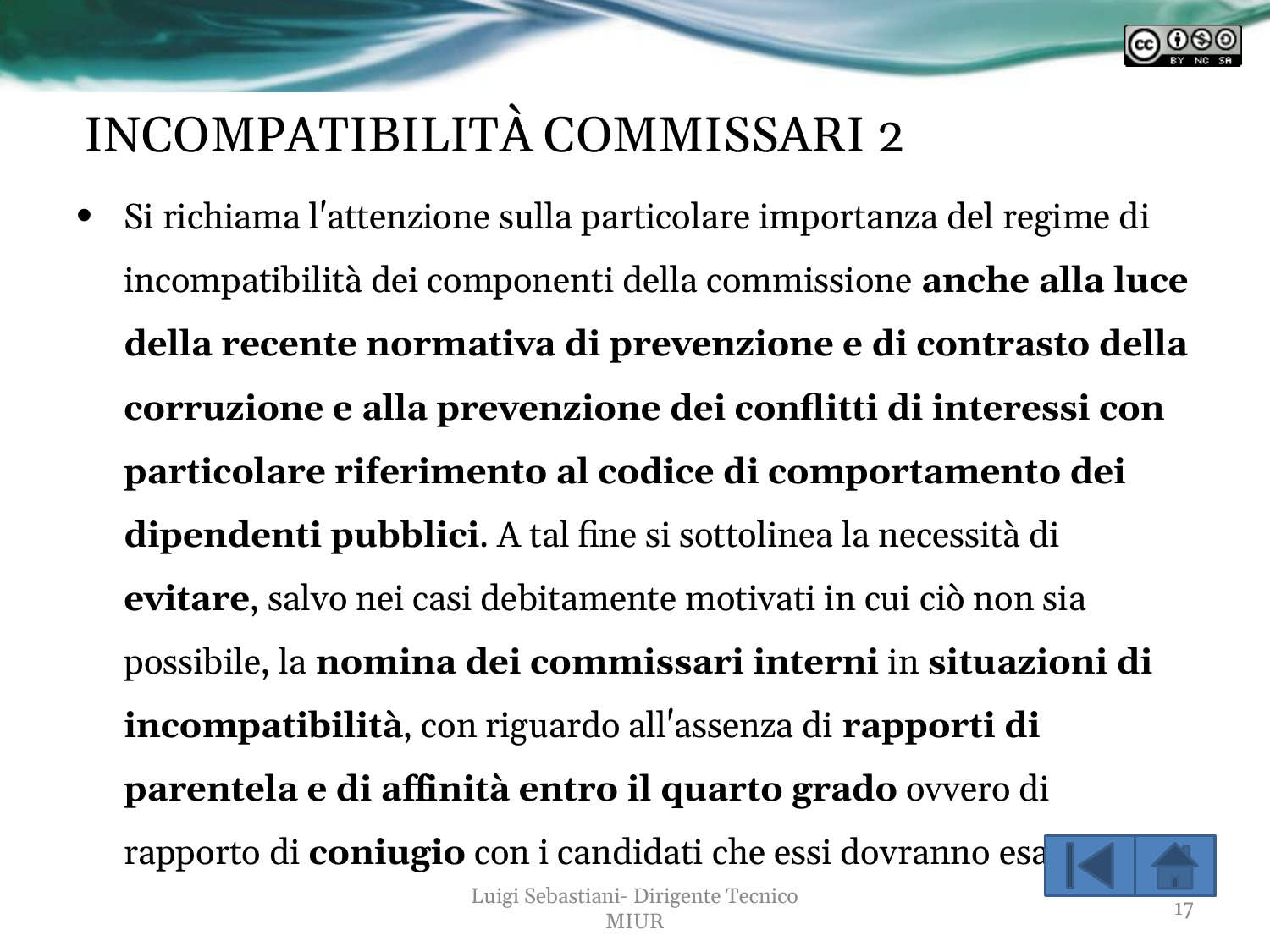

# INCOMPATIBILITÀ COMMISSARI 2
Si richiama l'attenzione sulla particolare importanza del regime di incompatibilità dei componenti della commissione anche alla luce della recente normativa di prevenzione e di contrasto della corruzione e alla prevenzione dei conflitti di interessi con particolare riferimento al codice di comportamento dei dipendenti pubblici. A tal fine si sottolinea la necessità di evitare, salvo nei casi debitamente motivati in cui ciò non sia possibile, la nomina dei commissari interni in situazioni di incompatibilità, con riguardo all'assenza di rapporti di parentela e di affinità entro il quarto grado ovvero di rapporto di coniugio con i candidati che essi dovranno esaminare.

Luigi Sebastiani- Dirigente Tecnico MIUR
17